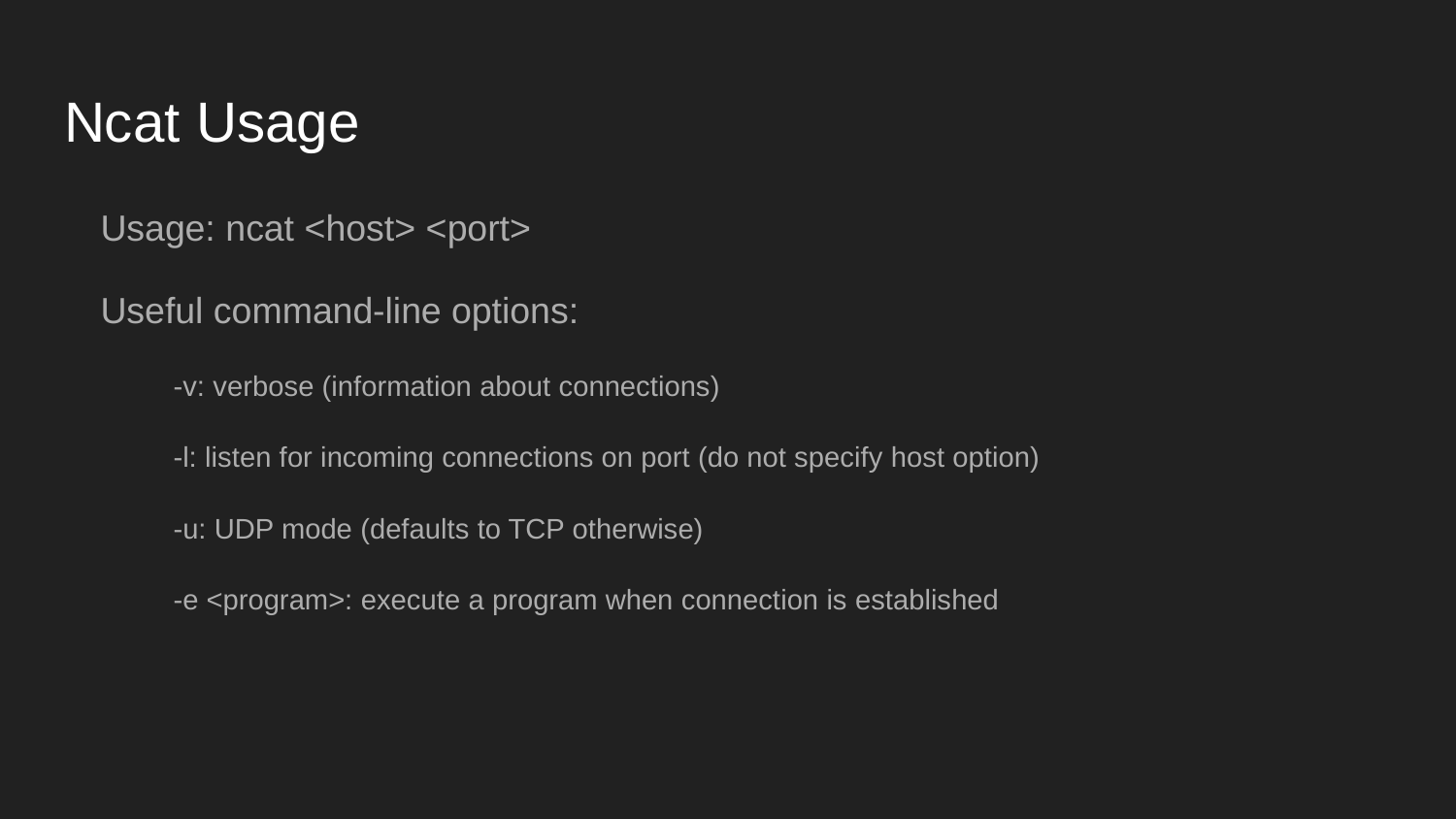

# Ncat Usage
Usage: ncat <host> <port>
Useful command-line options:
-v: verbose (information about connections)
-l: listen for incoming connections on port (do not specify host option)
-u: UDP mode (defaults to TCP otherwise)
-e <program>: execute a program when connection is established